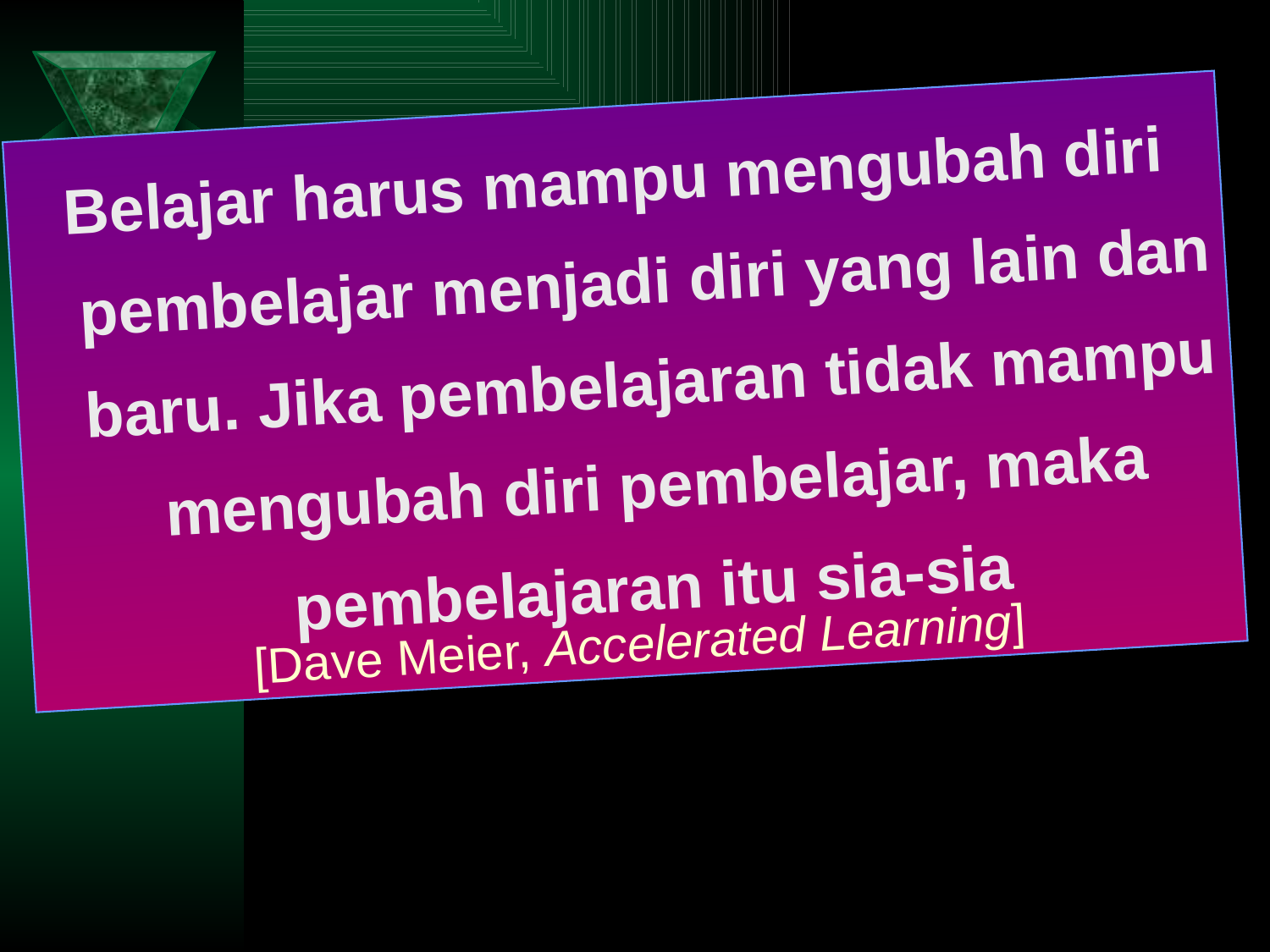

Belajar harus mampu mengubah diri pembelajar menjadi diri yang lain dan baru. Jika pembelajaran tidak mampu mengubah diri pembelajar, maka pembelajaran itu sia-sia
[Dave Meier, Accelerated Learning]